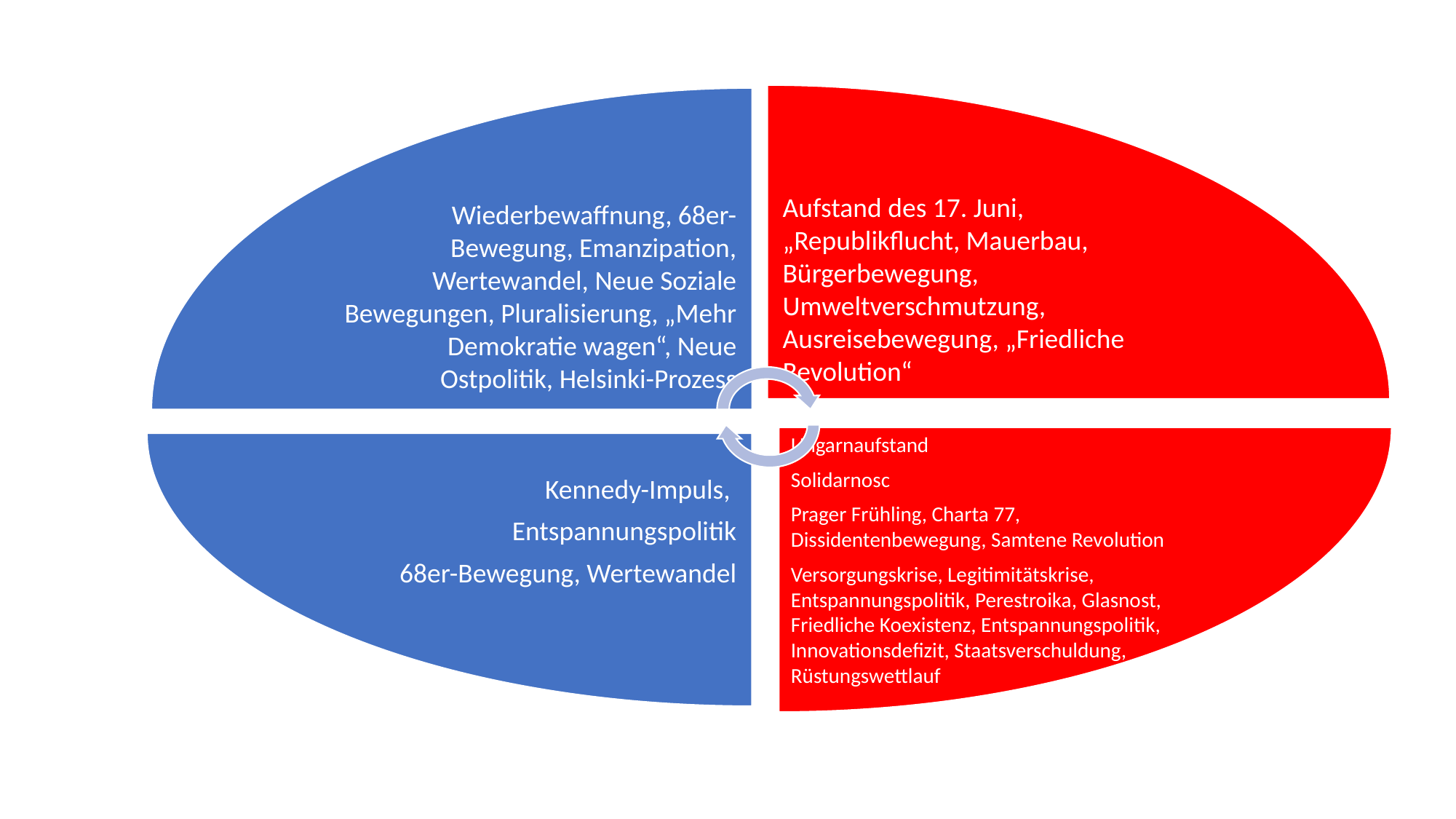

Wiederbewaffnung, 68er-Bewegung, Emanzipation, Wertewandel, Neue Soziale Bewegungen, Pluralisierung, „Mehr Demokratie wagen“, Neue Ostpolitik, Helsinki-Prozess
Aufstand des 17. Juni, „Republikflucht, Mauerbau, Bürgerbewegung, Umweltverschmutzung, Ausreisebewegung, „Friedliche Revolution“

Ungarnaufstand
Solidarnosc
Prager Frühling, Charta 77,   Dissidentenbewegung, Samtene Revolution
Versorgungskrise, Legitimitätskrise, Entspannungspolitik, Perestroika, Glasnost, Friedliche Koexistenz, Entspannungspolitik, Innovationsdefizit, Staatsverschuldung, Rüstungswettlauf
Kennedy-Impuls,
Entspannungspolitik
68er-Bewegung, Wertewandel